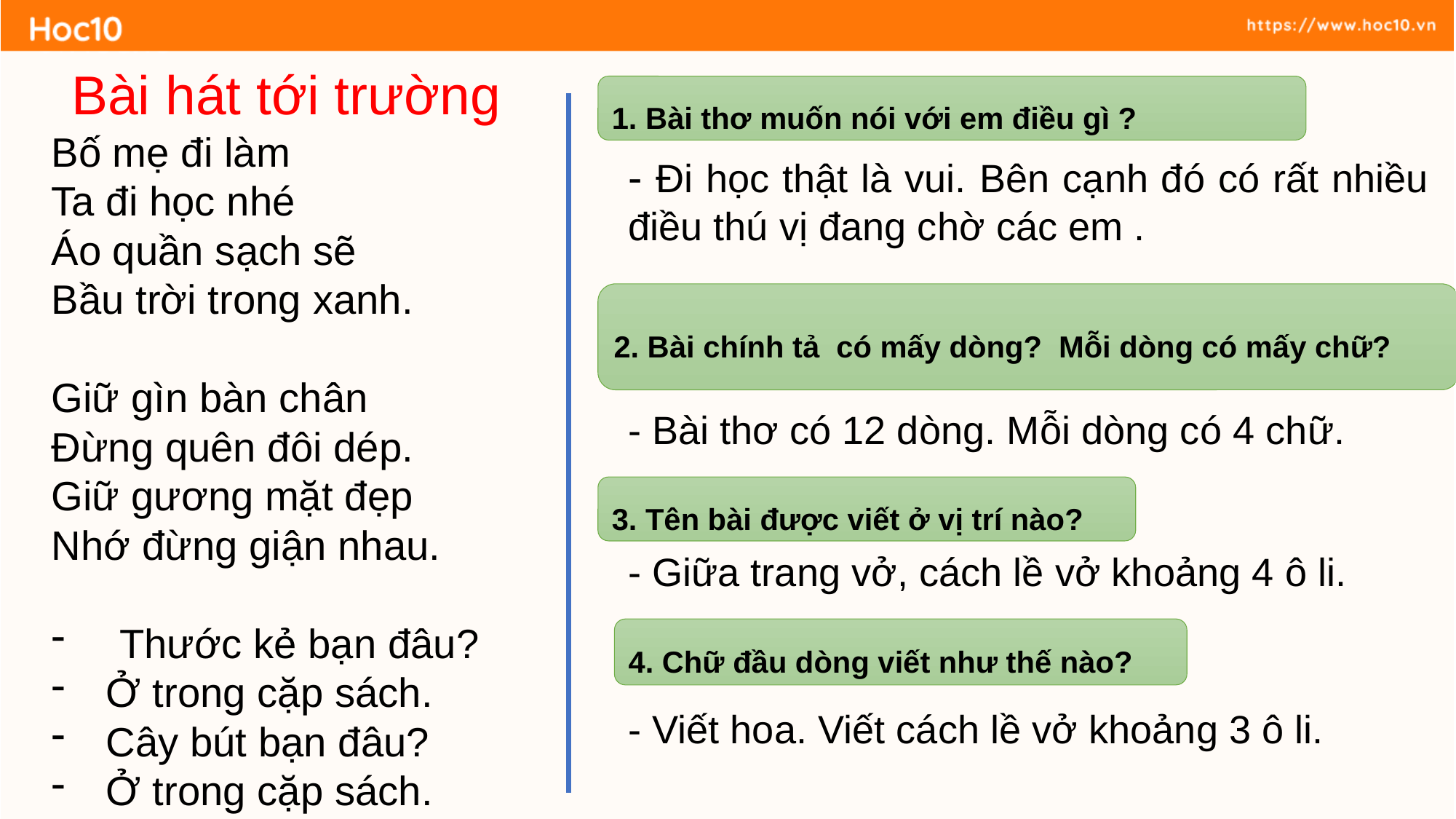

Bài hát tới trường
1. Bài thơ muốn nói với em điều gì ?
Bố mẹ đi làm
Ta đi học nhé
Áo quần sạch sẽ
Bầu trời trong xanh.

Giữ gìn bàn chân
Đừng quên đôi dép.
Giữ gương mặt đẹp
Nhớ đừng giận nhau.

Thước kẻ bạn đâu?
Ở trong cặp sách.
Cây bút bạn đâu?
Ở trong cặp sách.
- Đi học thật là vui. Bên cạnh đó có rất nhiều điều thú vị đang chờ các em .
2. Bài chính tả  có mấy dòng?  Mỗi dòng có mấy chữ?
- Bài thơ có 12 dòng. Mỗi dòng có 4 chữ.
3. Tên bài được viết ở vị trí nào?
- Giữa trang vở, cách lề vở khoảng 4 ô li.
4. Chữ đầu dòng viết như thế nào?
- Viết hoa. Viết cách lề vở khoảng 3 ô li.